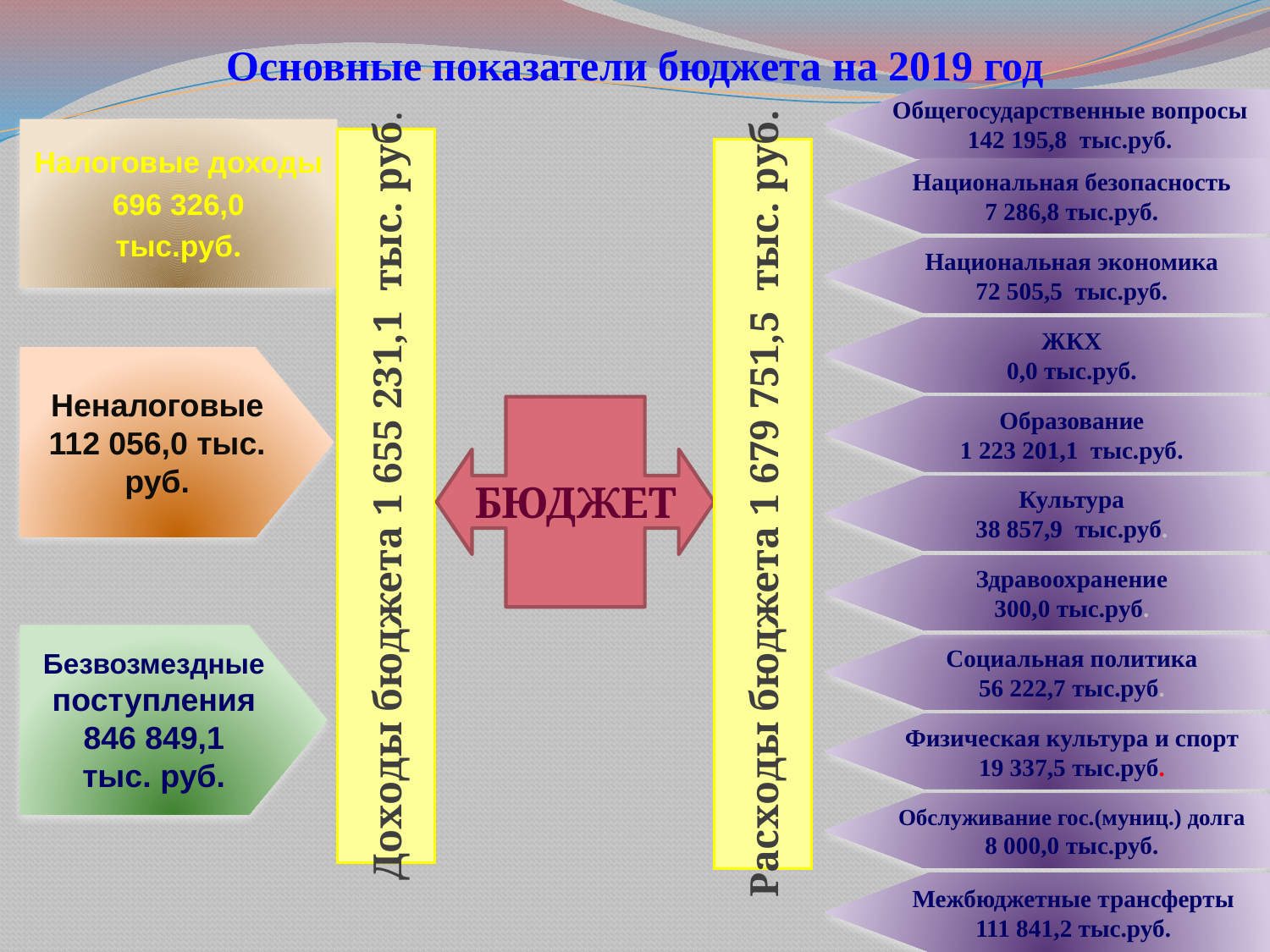

# Основные показатели бюджета на 2019 год
Общегосударственные вопросы
142 195,8  тыс.руб.
Налоговые доходы
696 326,0
тыс.руб.
Доходы бюджета 1 655 231,1  тыс. руб.
Расходы бюджета 1 679 751,5  тыс. руб.
Национальная безопасность
7 286,8 тыс.руб.

Национальная экономика
72 505,5  тыс.руб.
.
ЖКХ
0,0 тыс.руб.
Неналоговые 112 056,0 тыс. руб.
БЮДЖЕТ
Образование
1 223 201,1  тыс.руб.
Культура
38 857,9  тыс.руб.
Здравоохранение
300,0 тыс.руб.
Безвозмездные поступления
846 849,1
тыс. руб.
Социальная политика
56 222,7 тыс.руб.
Физическая культура и спорт
19 337,5 тыс.руб.
Обслуживание гос.(муниц.) долга
8 000,0 тыс.руб.
Межбюджетные трансферты
111 841,2 тыс.руб.